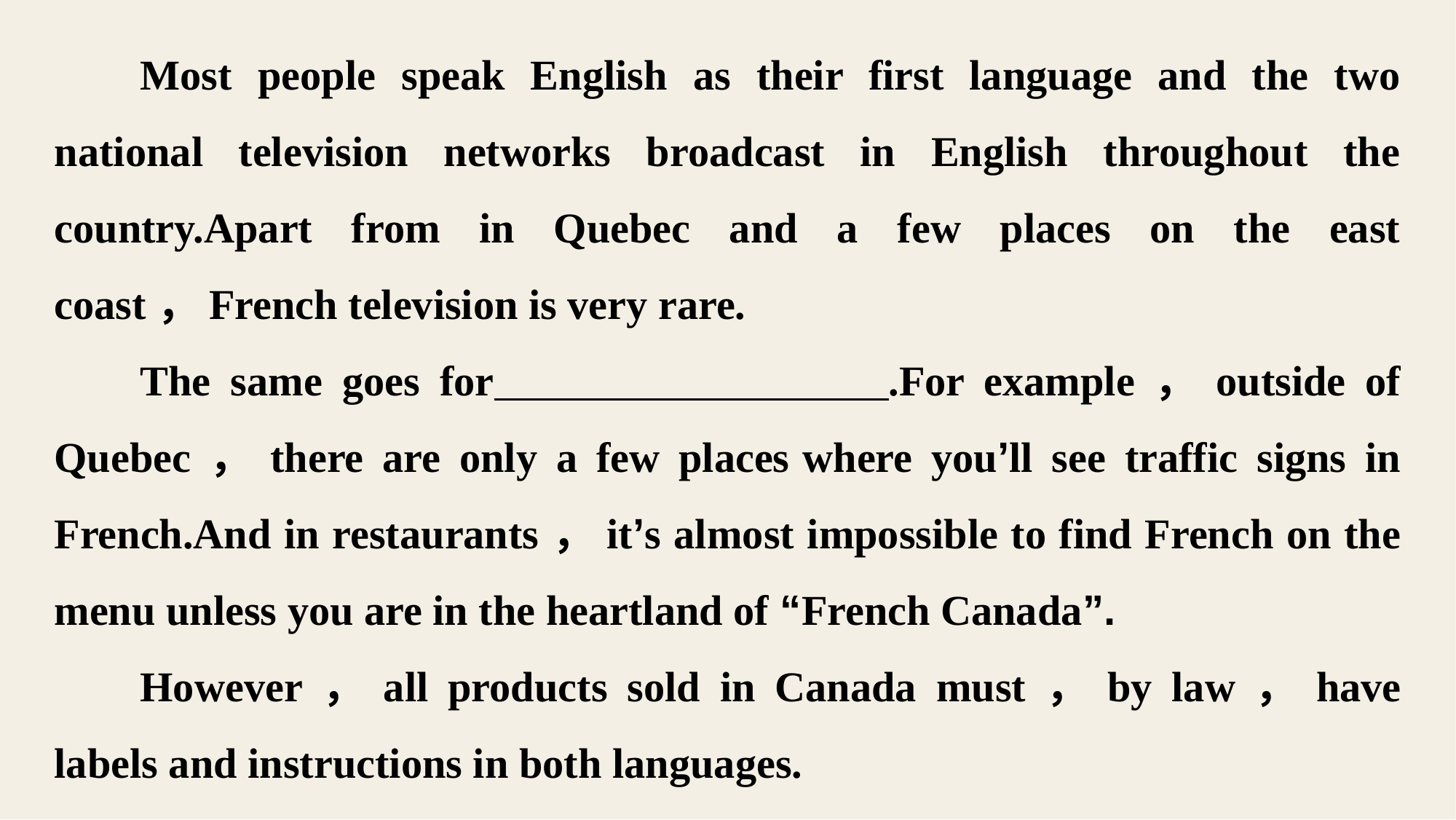

Most people speak English as their first language and the two national television networks broadcast in English throughout the country.Apart from in Quebec and a few places on the east coast，French television is very rare.
The same goes for                    .For example，outside of Quebec，there are only a few places where you’ll see traffic signs in French.And in restaurants，it’s almost impossible to find French on the menu unless you are in the heartland of “French Canada”.
However，all products sold in Canada must，by law，have labels and instructions in both languages.